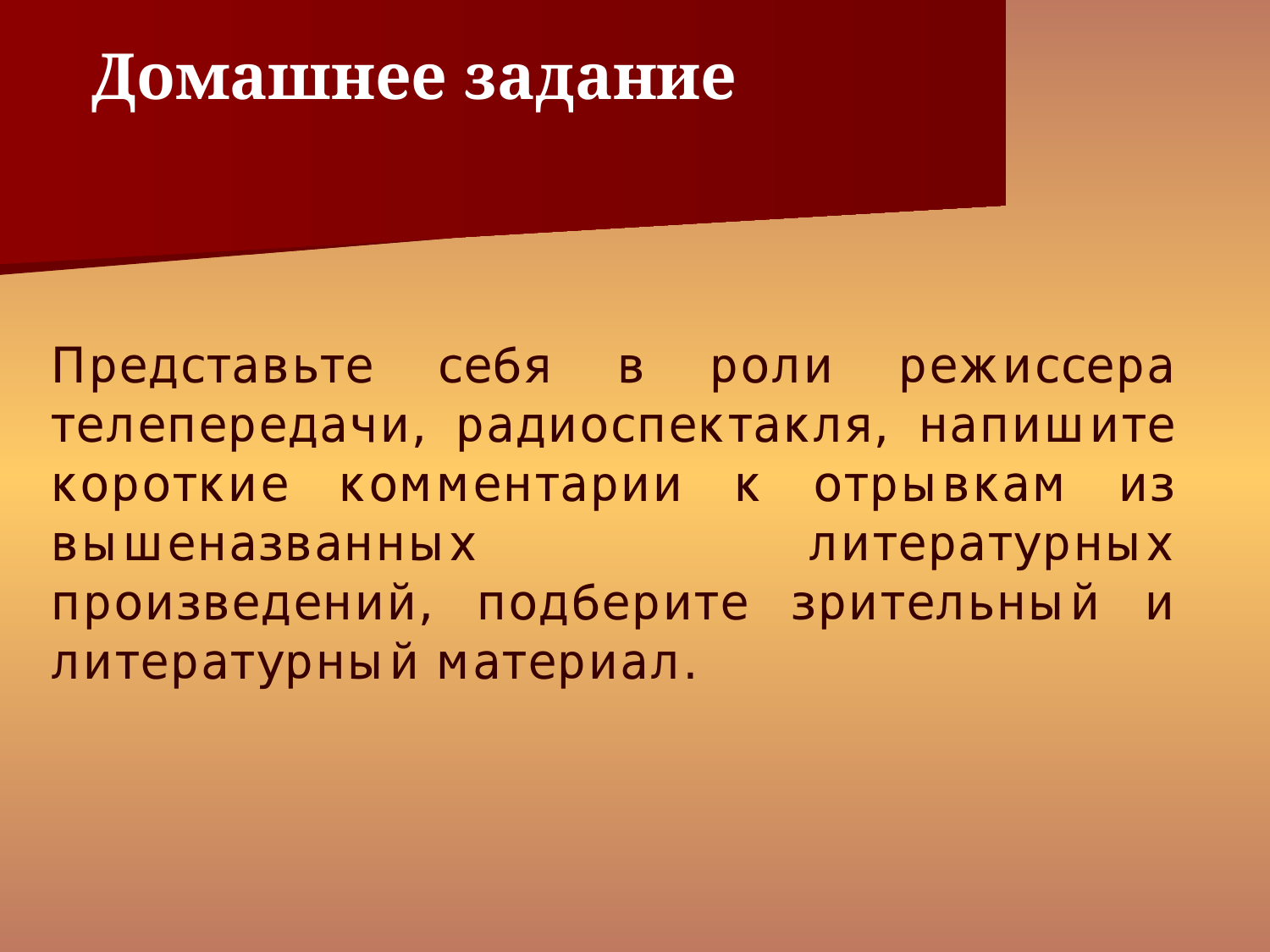

Домашнее задание

Представьте себя в роли режиссера телепередачи, радиоспектакля, напишите короткие комментарии к отрывкам из вышеназванных литературных произведений, подберите зрительный и литературный материал.